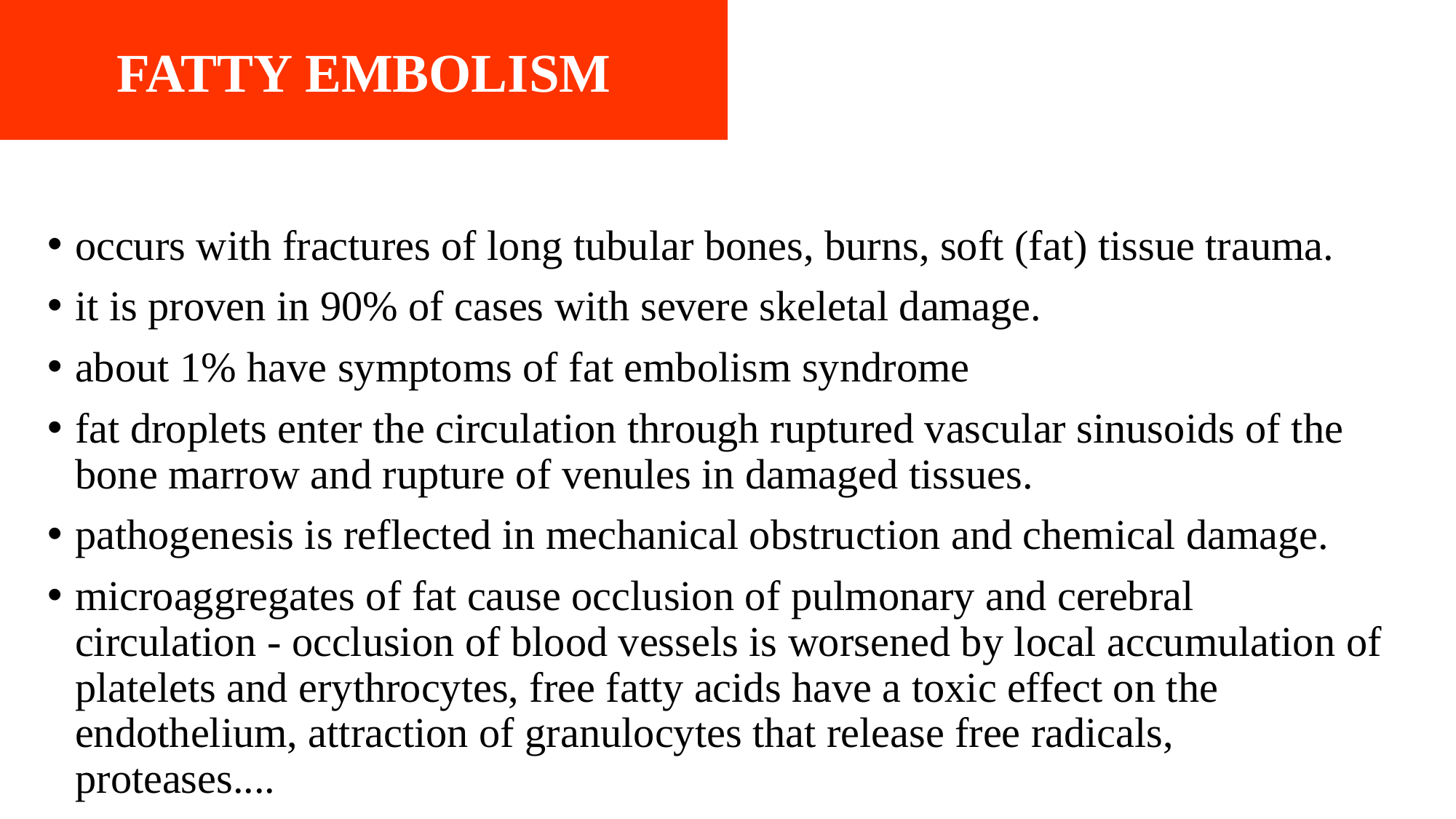

FATTY EMBOLISM
occurs with fractures of long tubular bones, burns, soft (fat) tissue trauma.
it is proven in 90% of cases with severe skeletal damage.
about 1% have symptoms of fat embolism syndrome
fat droplets enter the circulation through ruptured vascular sinusoids of the bone marrow and rupture of venules in damaged tissues.
pathogenesis is reflected in mechanical obstruction and chemical damage.
microaggregates of fat cause occlusion of pulmonary and cerebral circulation - occlusion of blood vessels is worsened by local accumulation of platelets and erythrocytes, free fatty acids have a toxic effect on the endothelium, attraction of granulocytes that release free radicals, proteases....